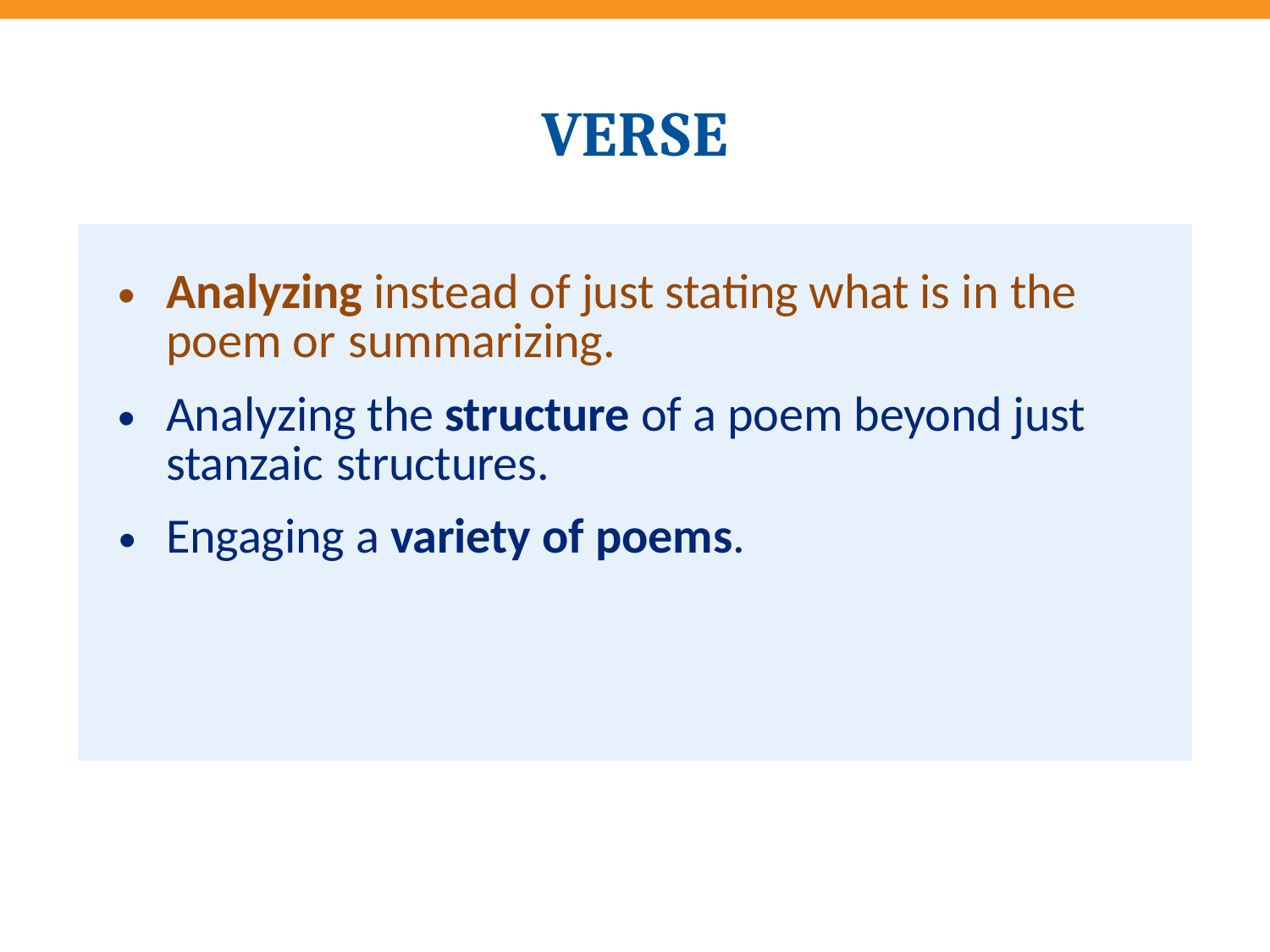

#
VERSE
| Analyzing instead of just stating what is in the poem or summarizing. Analyzing the structure of a poem beyond just stanzaic structures. Engaging a variety of poems. |
| --- |